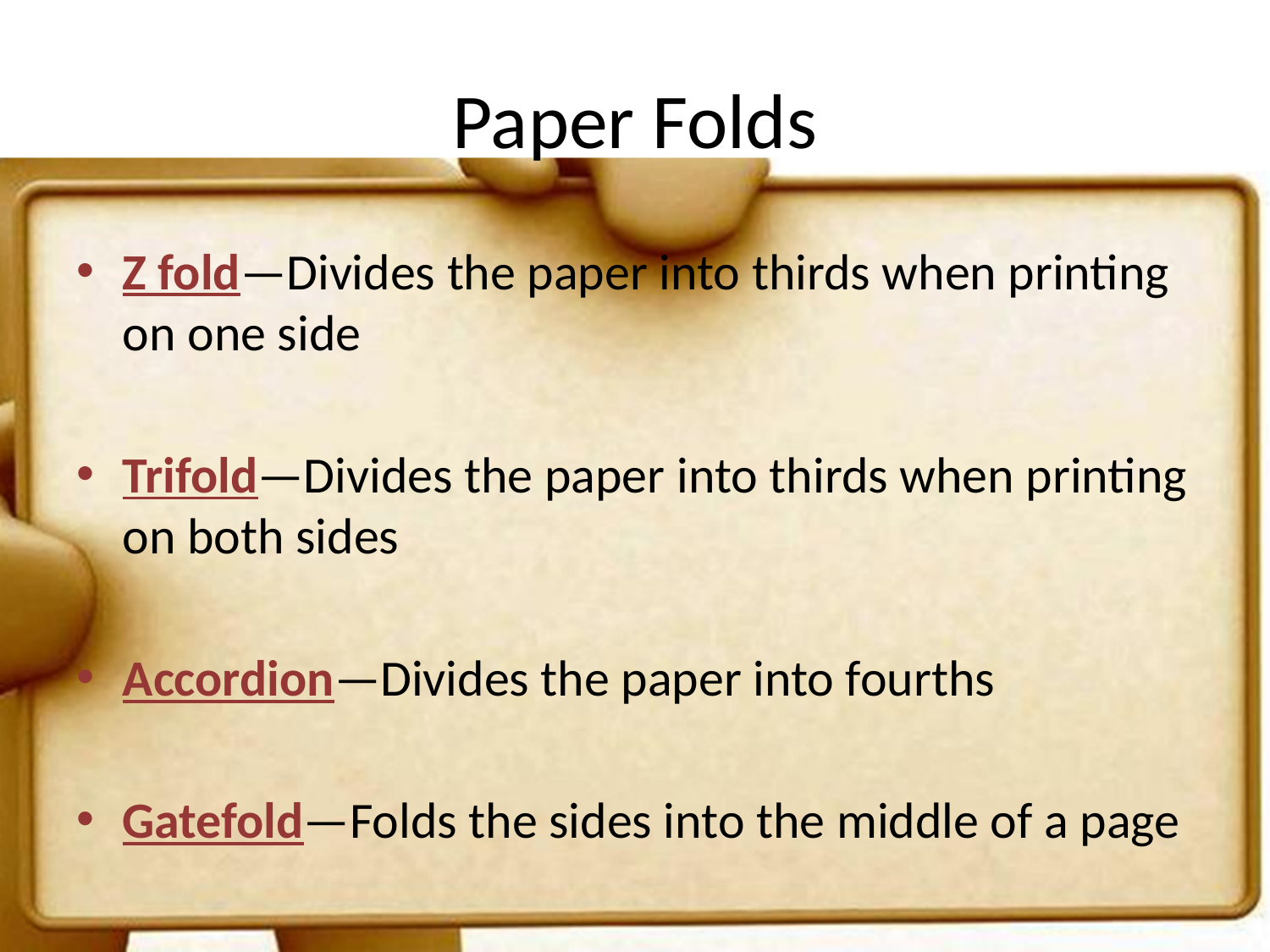

# Paper Folds
Z fold—Divides the paper into thirds when printing on one side

Trifold—Divides the paper into thirds when printing on both sides

Accordion—Divides the paper into fourths

Gatefold—Folds the sides into the middle of a page